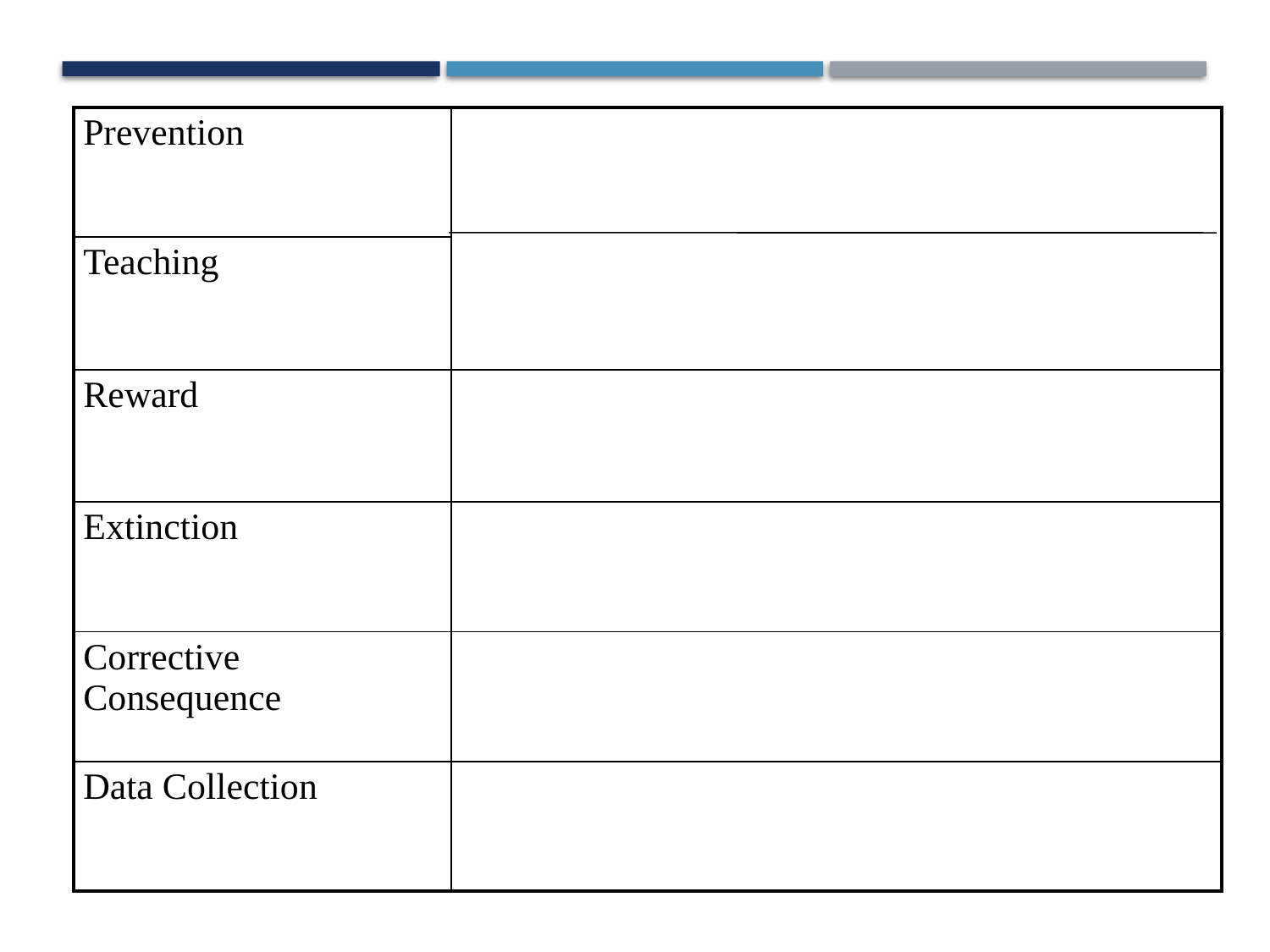

# Solution Development
| Prevention |  |
| --- | --- |
| Teaching |  |
| Reward |  |
| Extinction |  |
| Corrective Consequence |  |
| Data Collection |  |